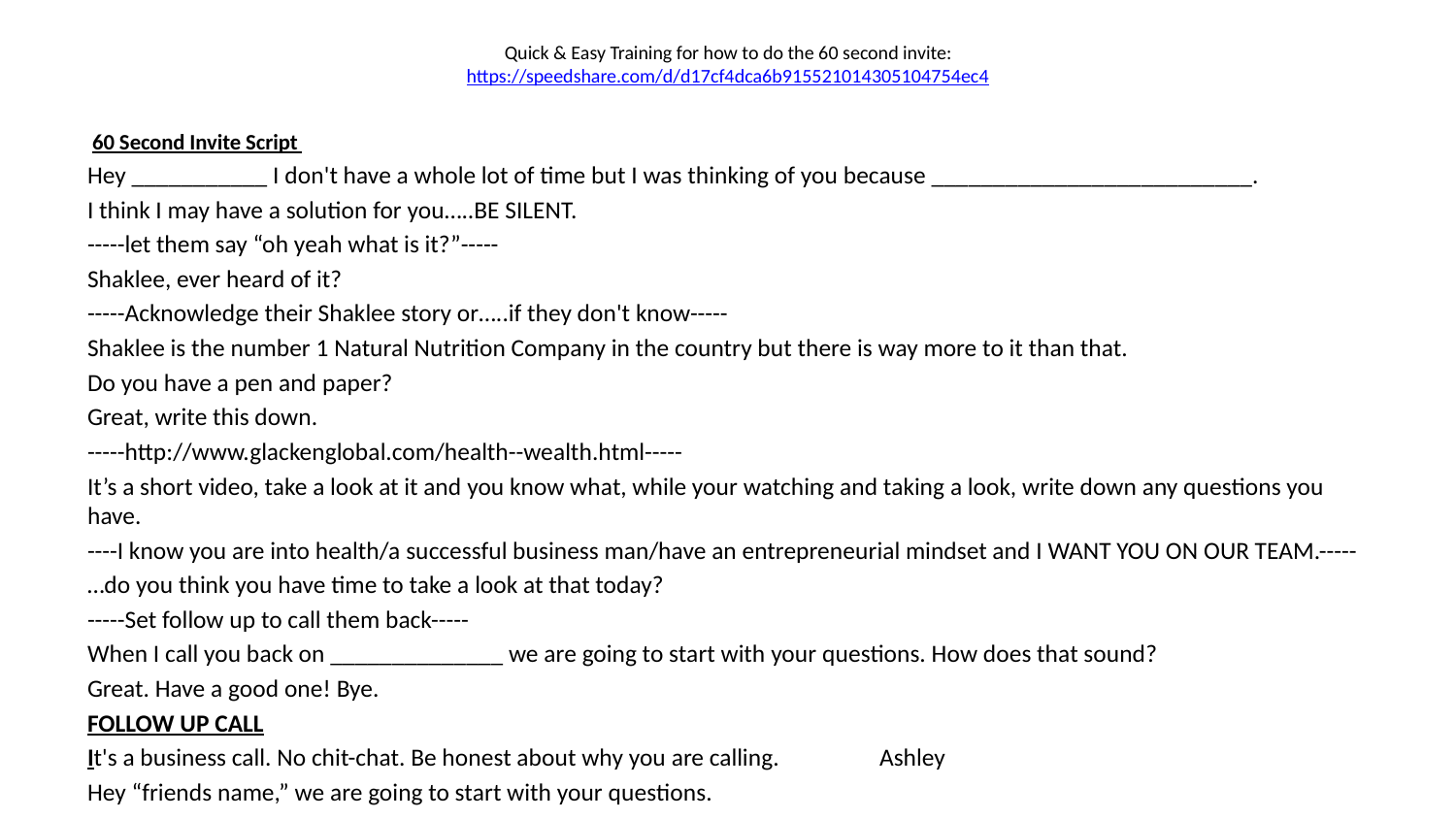

# Quick & Easy Training for how to do the 60 second invite: https://speedshare.com/d/d17cf4dca6b915521014305104754ec4
 60 Second Invite Script
Hey ___________ I don't have a whole lot of time but I was thinking of you because __________________________.
I think I may have a solution for you…..BE SILENT.
-----let them say “oh yeah what is it?”-----
Shaklee, ever heard of it?
-----Acknowledge their Shaklee story or…..if they don't know-----
Shaklee is the number 1 Natural Nutrition Company in the country but there is way more to it than that.
Do you have a pen and paper?
Great, write this down.
-----http://www.glackenglobal.com/health--wealth.html-----
It’s a short video, take a look at it and you know what, while your watching and taking a look, write down any questions you have.
----I know you are into health/a successful business man/have an entrepreneurial mindset and I WANT YOU ON OUR TEAM.-----
…do you think you have time to take a look at that today?
-----Set follow up to call them back-----
When I call you back on ______________ we are going to start with your questions. How does that sound?
Great. Have a good one! Bye.
FOLLOW UP CALL
It's a business call. No chit-chat. Be honest about why you are calling. 			Ashley
Hey “friends name,” we are going to start with your questions.